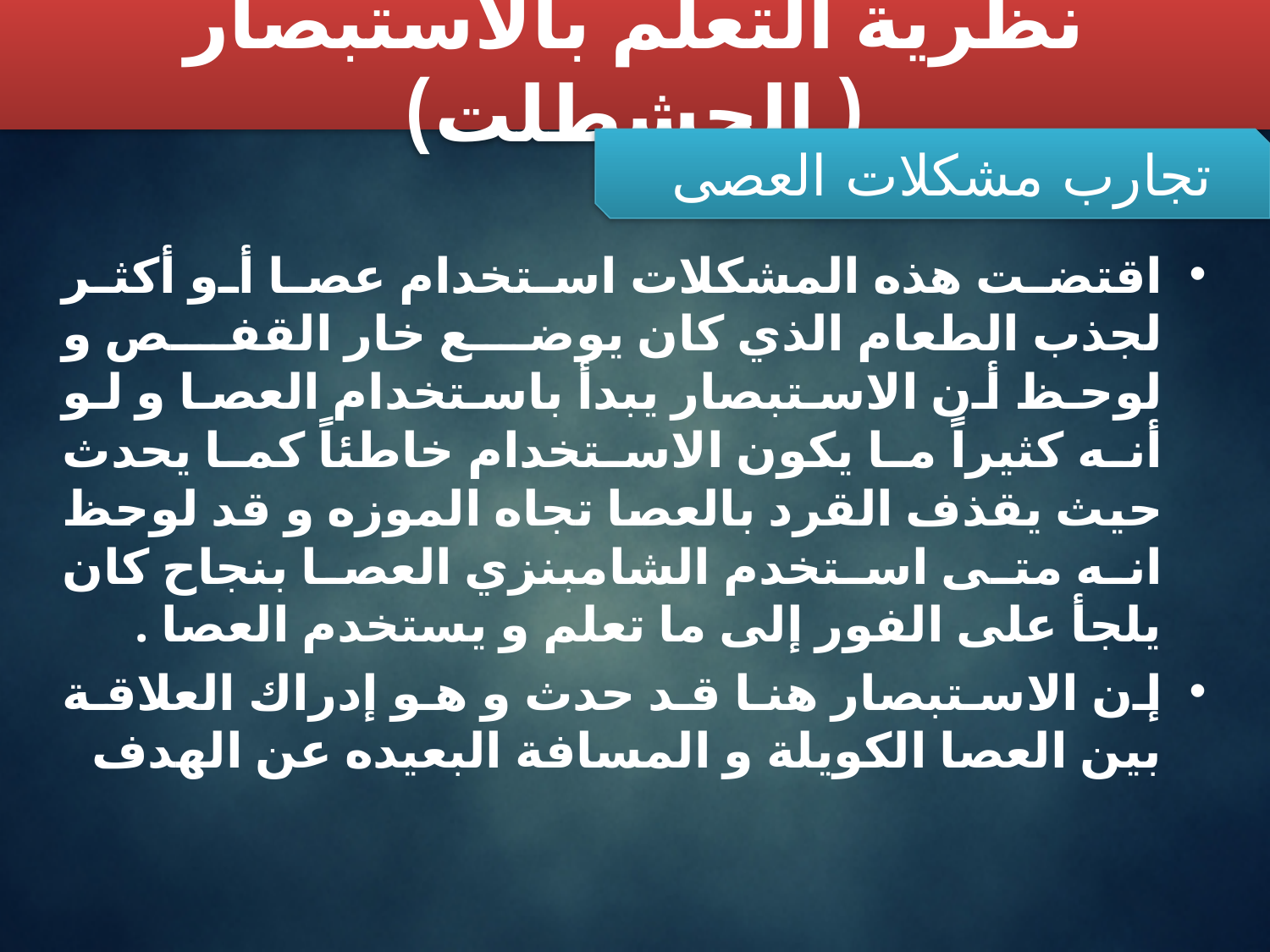

# نظرية التعلم بالاستبصار ( الجشطلت)
تجارب مشكلات العصى
اقتضت هذه المشكلات استخدام عصا أو أكثر لجذب الطعام الذي كان يوضع خار القفص و لوحظ أن الاستبصار يبدأ باستخدام العصا و لو أنه كثيراً ما يكون الاستخدام خاطئاً كما يحدث حيث يقذف القرد بالعصا تجاه الموزه و قد لوحظ انه متى استخدم الشامبنزي العصا بنجاح كان يلجأ على الفور إلى ما تعلم و يستخدم العصا .
إن الاستبصار هنا قد حدث و هو إدراك العلاقة بين العصا الكويلة و المسافة البعيده عن الهدف